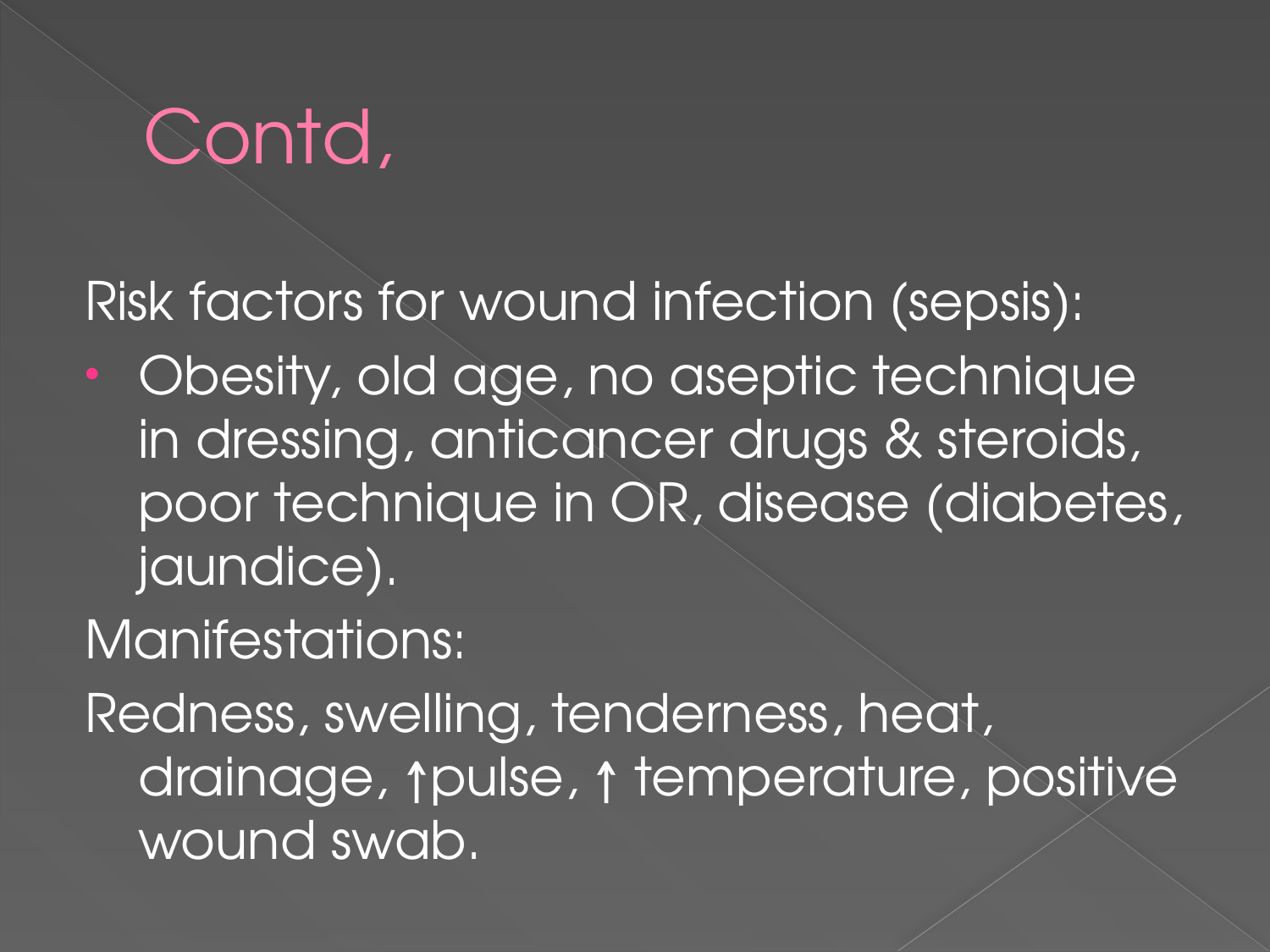

# Contd,
Risk factors for wound infection (sepsis):
Obesity, old age, no aseptic technique in dressing, anticancer drugs & steroids, poor technique in OR, disease (diabetes, jaundice).
Manifestations:
Redness, swelling, tenderness, heat, drainage, ↑pulse, ↑ temperature, positive wound swab.